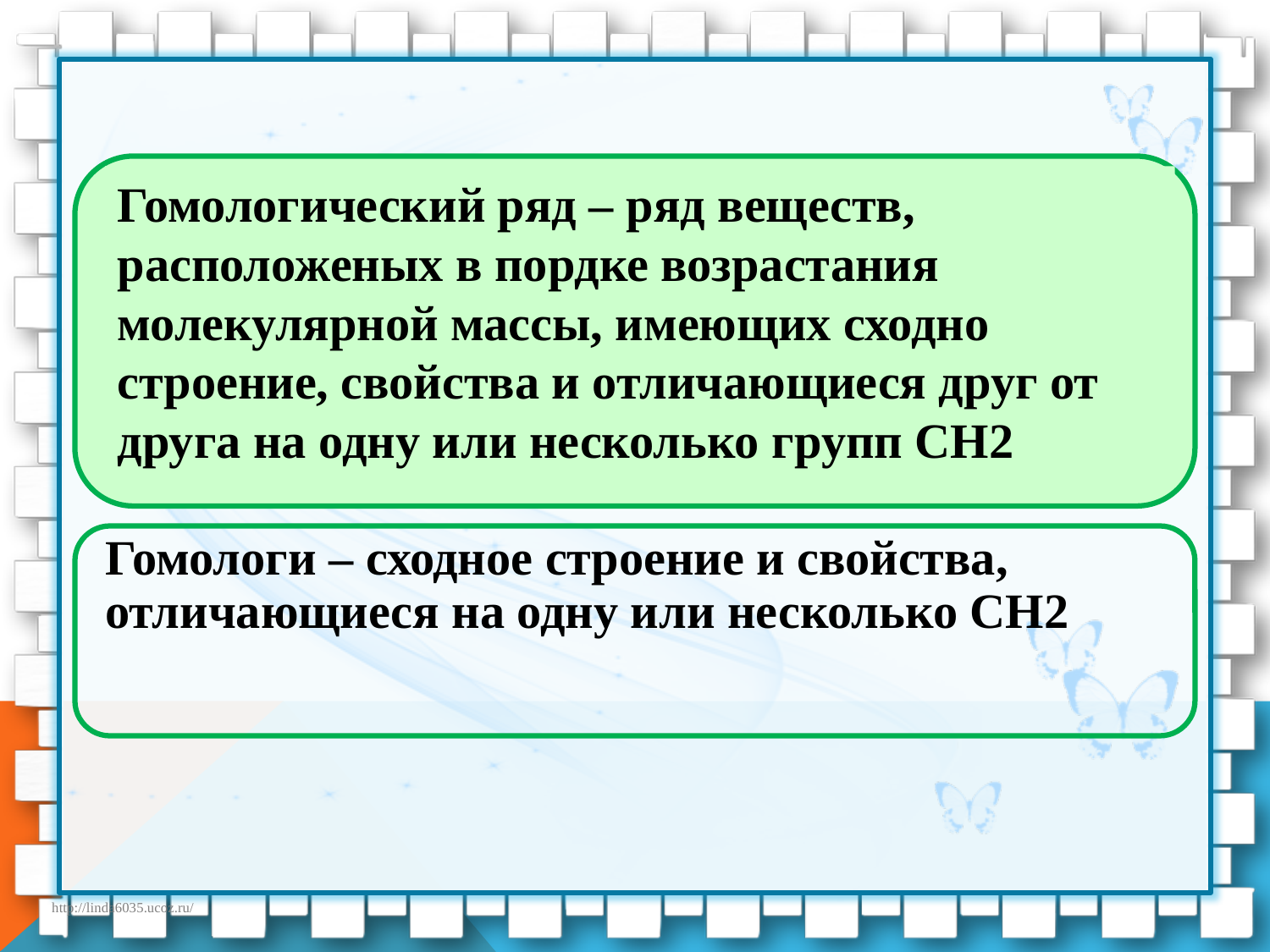

Гомологический ряд – ряд веществ, расположеных в пордке возрастания молекулярной массы, имеющих сходно строение, свойства и отличающиеся друг от друга на одну или несколько групп СН2
  	Гомологи – сходное строение и свойства, отличающиеся на одну или несколько СН2